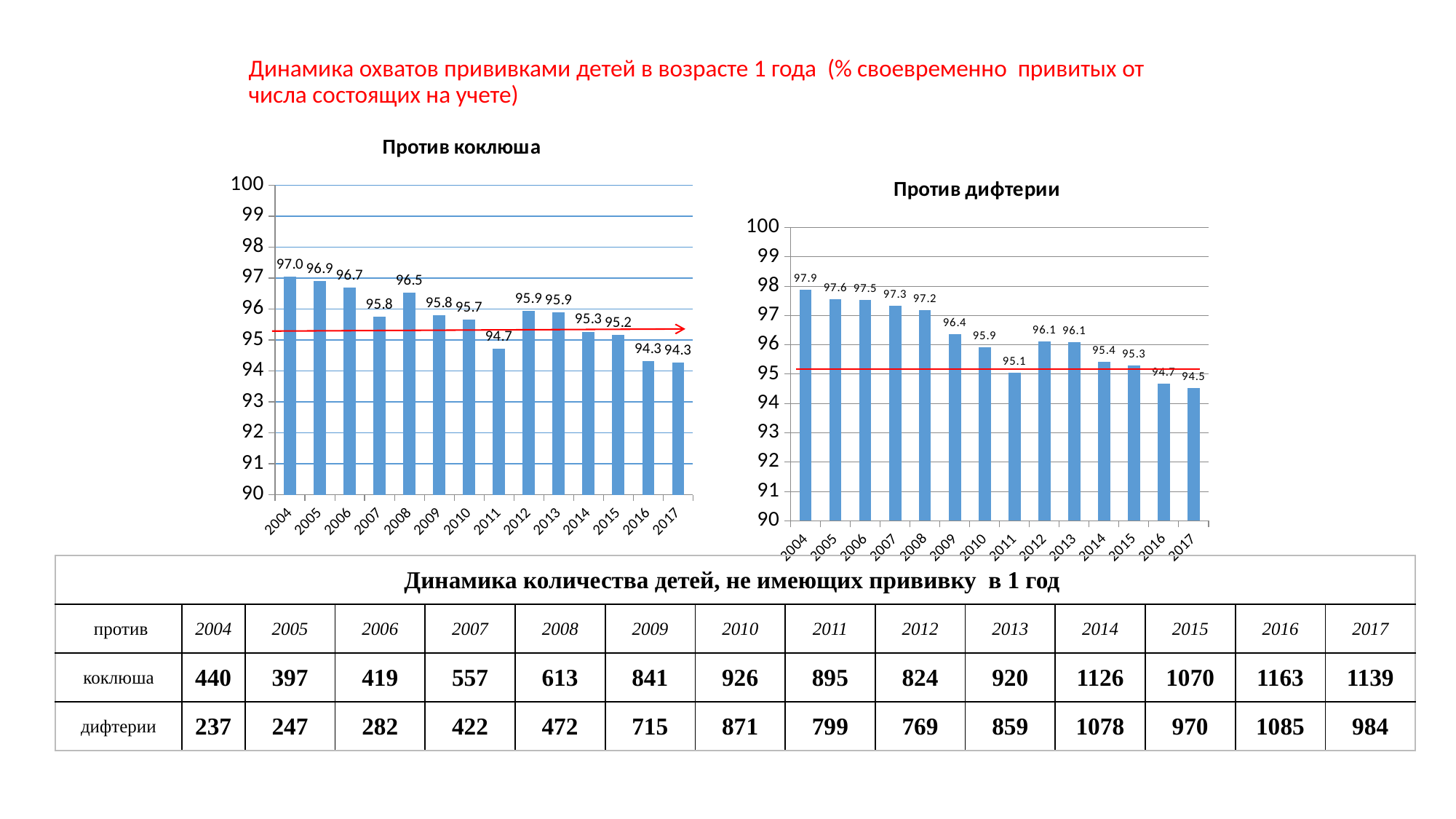

# Динамика охватов прививками детей в возрасте 1 года  (% своевременно  привитых от числа состоящих на учете)

### Chart: Против коклюша

| Category | коклюш |
|---|---|
| 2004 | 97.04 |
| 2005 | 96.9 |
| 2006 | 96.7 |
| 2007 | 95.75 |
| 2008 | 96.52 |
| 2009 | 95.8 |
| 2010 | 95.65 |
| 2011 | 94.72 |
| 2012 | 95.94 |
| 2013 | 95.9 |
| 2014 | 95.27 |
| 2015 | 95.16 |
| 2016 | 94.32 |
| 2017 | 94.28 |

### Chart: Против дифтерии

| Category | дифтерия |
|---|---|
| 2004 | 97.88 |
| 2005 | 97.55 |
| 2006 | 97.53 |
| 2007 | 97.34 |
| 2008 | 97.19 |
| 2009 | 96.36 |
| 2010 | 95.91 |
| 2011 | 95.05 |
| 2012 | 96.12 |
| 2013 | 96.09 |
| 2014 | 95.42 |
| 2015 | 95.29 |
| 2016 | 94.67 |
| 2017 | 94.52 |
| Динамика количества детей, не имеющих прививку в 1 год |  |  |  |  |  |  |  |  |  |  |  |  |  |  |
| --- | --- | --- | --- | --- | --- | --- | --- | --- | --- | --- | --- | --- | --- | --- |
| против | 2004 | 2005 | 2006 | 2007 | 2008 | 2009 | 2010 | 2011 | 2012 | 2013 | 2014 | 2015 | 2016 | 2017 |
| коклюша | 440 | 397 | 419 | 557 | 613 | 841 | 926 | 895 | 824 | 920 | 1126 | 1070 | 1163 | 1139 |
| дифтерии | 237 | 247 | 282 | 422 | 472 | 715 | 871 | 799 | 769 | 859 | 1078 | 970 | 1085 | 984 |